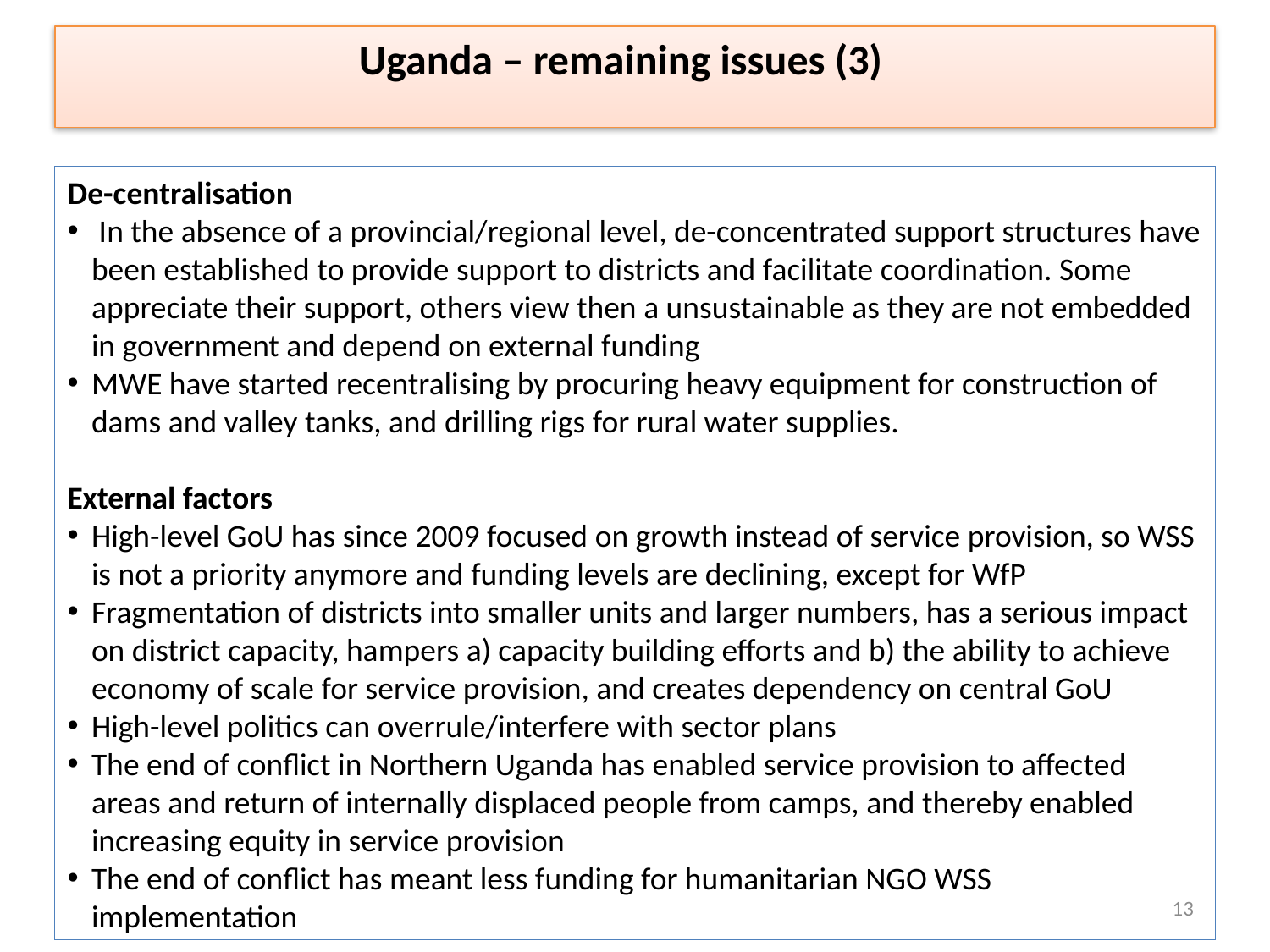

Uganda – remaining issues (3)

De-centralisation
 In the absence of a provincial/regional level, de-concentrated support structures have been established to provide support to districts and facilitate coordination. Some appreciate their support, others view then a unsustainable as they are not embedded in government and depend on external funding
MWE have started recentralising by procuring heavy equipment for construction of dams and valley tanks, and drilling rigs for rural water supplies.

External factors
High-level GoU has since 2009 focused on growth instead of service provision, so WSS is not a priority anymore and funding levels are declining, except for WfP
Fragmentation of districts into smaller units and larger numbers, has a serious impact on district capacity, hampers a) capacity building efforts and b) the ability to achieve economy of scale for service provision, and creates dependency on central GoU
High-level politics can overrule/interfere with sector plans
The end of conflict in Northern Uganda has enabled service provision to affected areas and return of internally displaced people from camps, and thereby enabled increasing equity in service provision
The end of conflict has meant less funding for humanitarian NGO WSS implementation
13